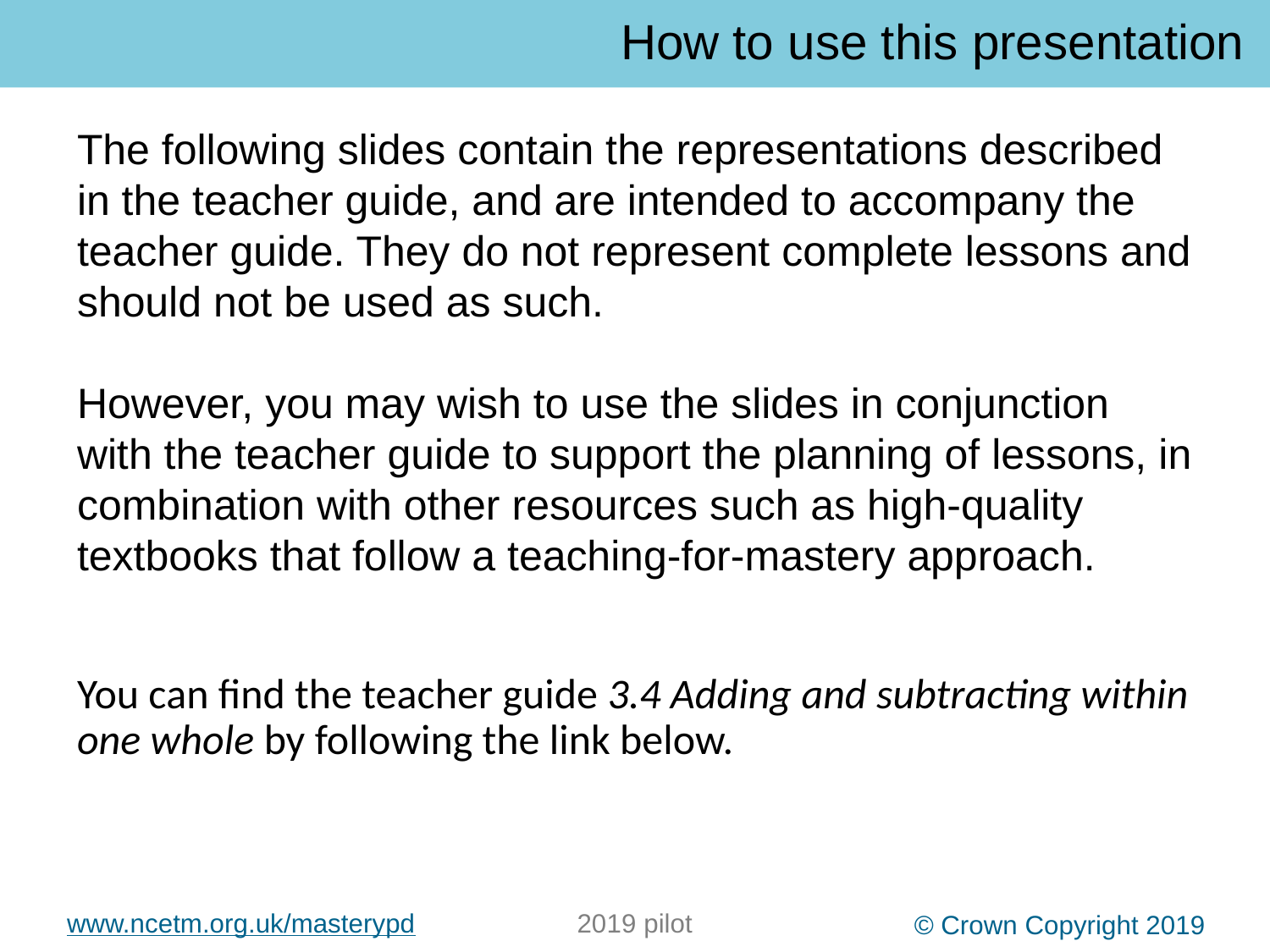

How to use this presentation
You can find the teacher guide 3.4 Adding and subtracting within one whole by following the link below.